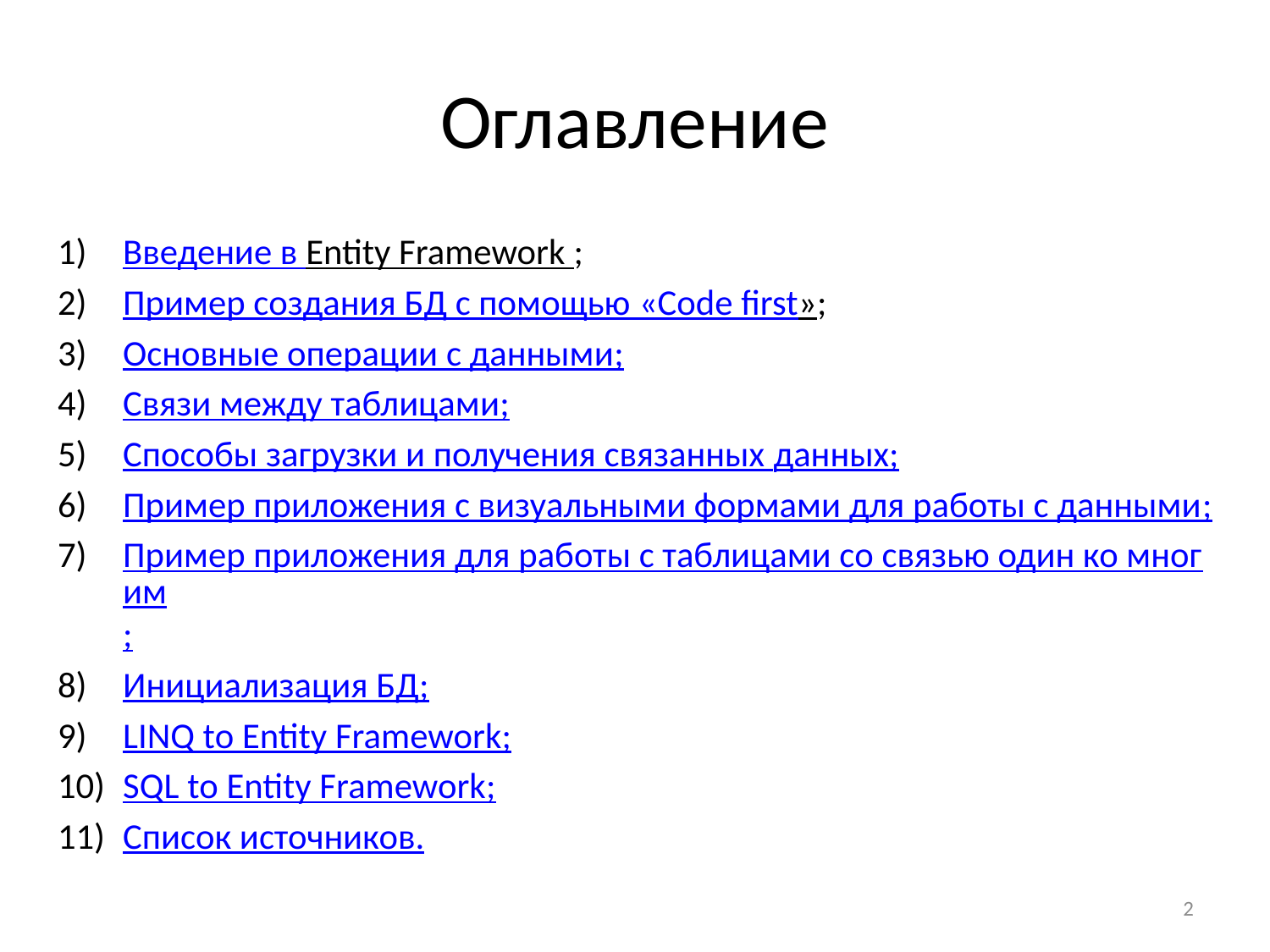

# Оглавление
Введение в Entity Framework ;
Пример создания БД с помощью «Code first»;
Основные операции с данными;
Связи между таблицами;
Способы загрузки и получения связанных данных;
Пример приложения с визуальными формами для работы с данными;
Пример приложения для работы с таблицами со связью один ко многим;
Инициализация БД;
LINQ to Entity Framework;
SQL to Entity Framework;
Список источников.

2